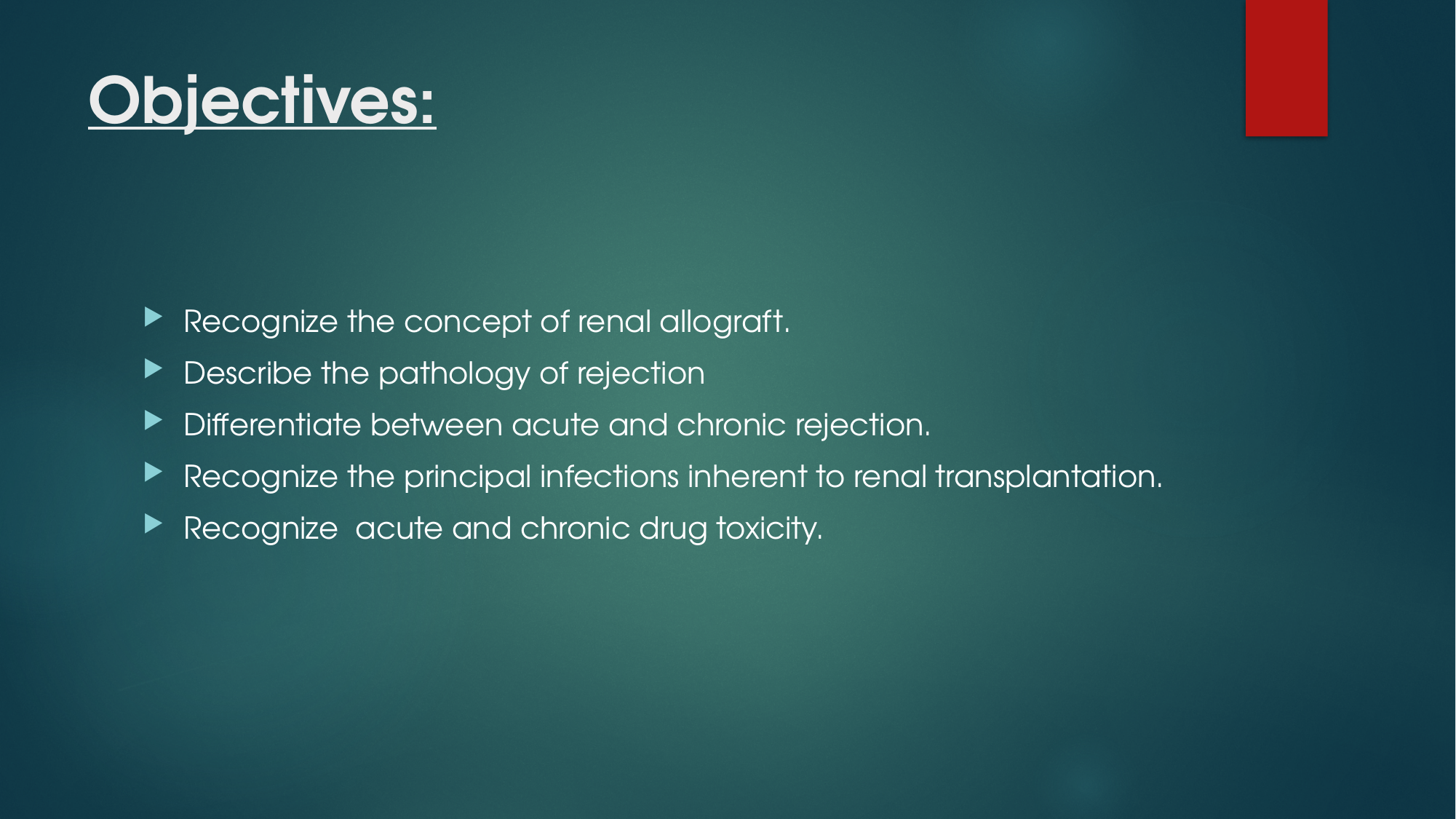

# Objectives:

Recognize the concept of renal allograft.
Describe the pathology of rejection
Differentiate between acute and chronic rejection.
Recognize the principal infections inherent to renal transplantation.
Recognize  acute and chronic drug toxicity.